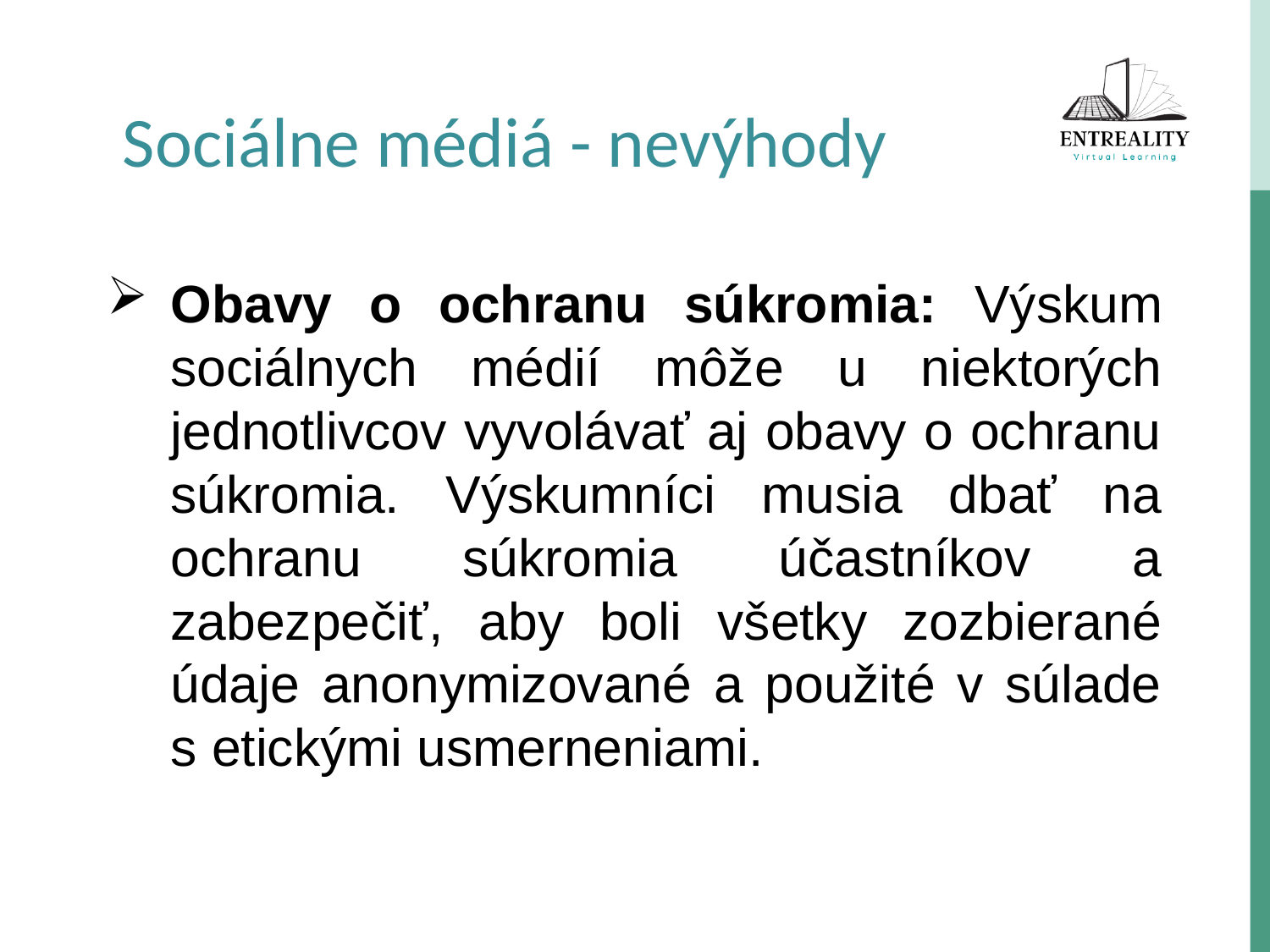

Sociálne médiá - nevýhody
Obavy o ochranu súkromia: Výskum sociálnych médií môže u niektorých jednotlivcov vyvolávať aj obavy o ochranu súkromia. Výskumníci musia dbať na ochranu súkromia účastníkov a zabezpečiť, aby boli všetky zozbierané údaje anonymizované a použité v súlade s etickými usmerneniami.